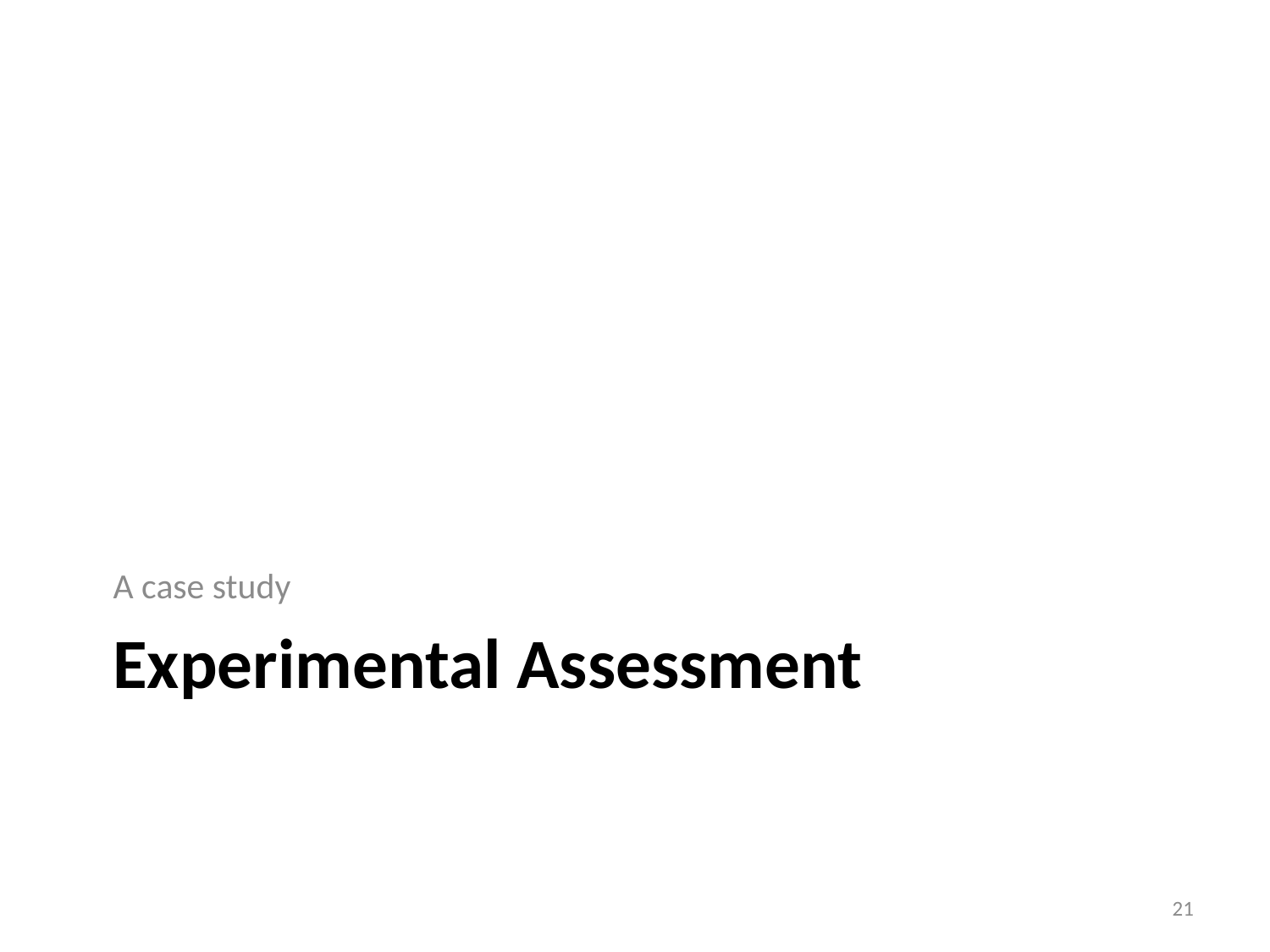

A case study
# Experimental Assessment
21